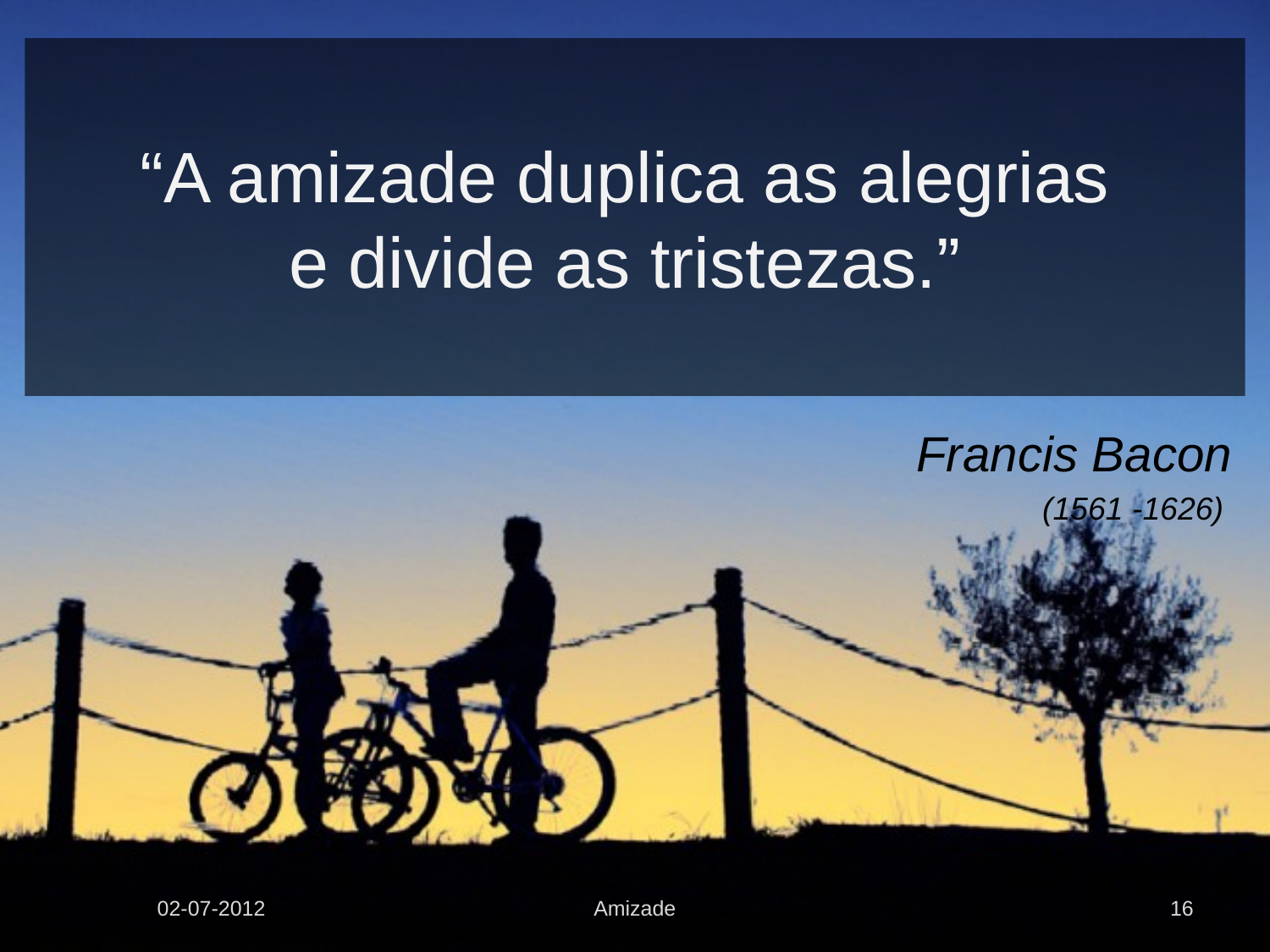

# “A amizade duplica as alegrias e divide as tristezas.”
Francis Bacon
(1561 -1626)
02-07-2012
Amizade
16